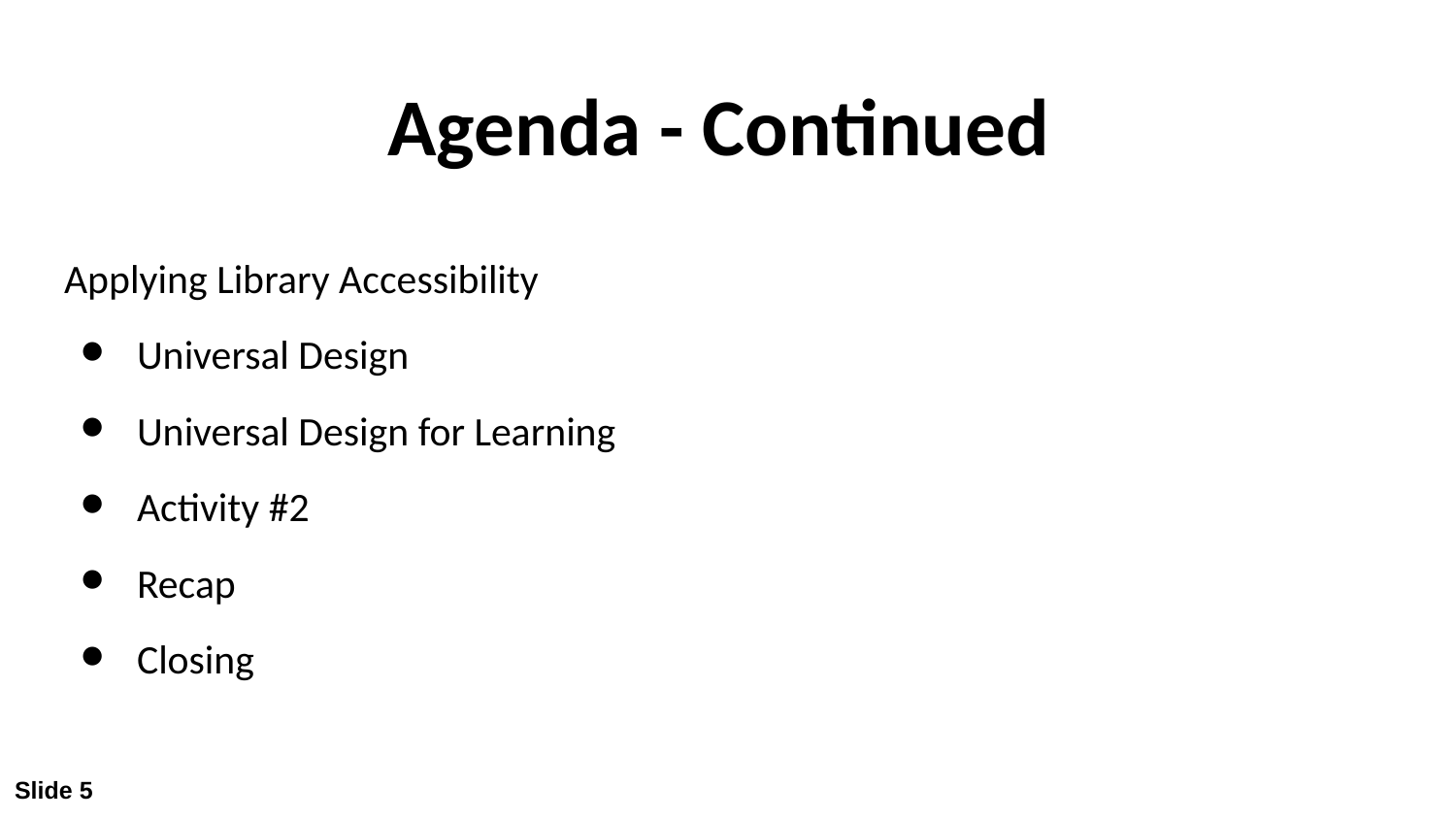

# Agenda - Continued
Applying Library Accessibility
Universal Design
Universal Design for Learning
Activity #2
Recap
Closing
Slide 5